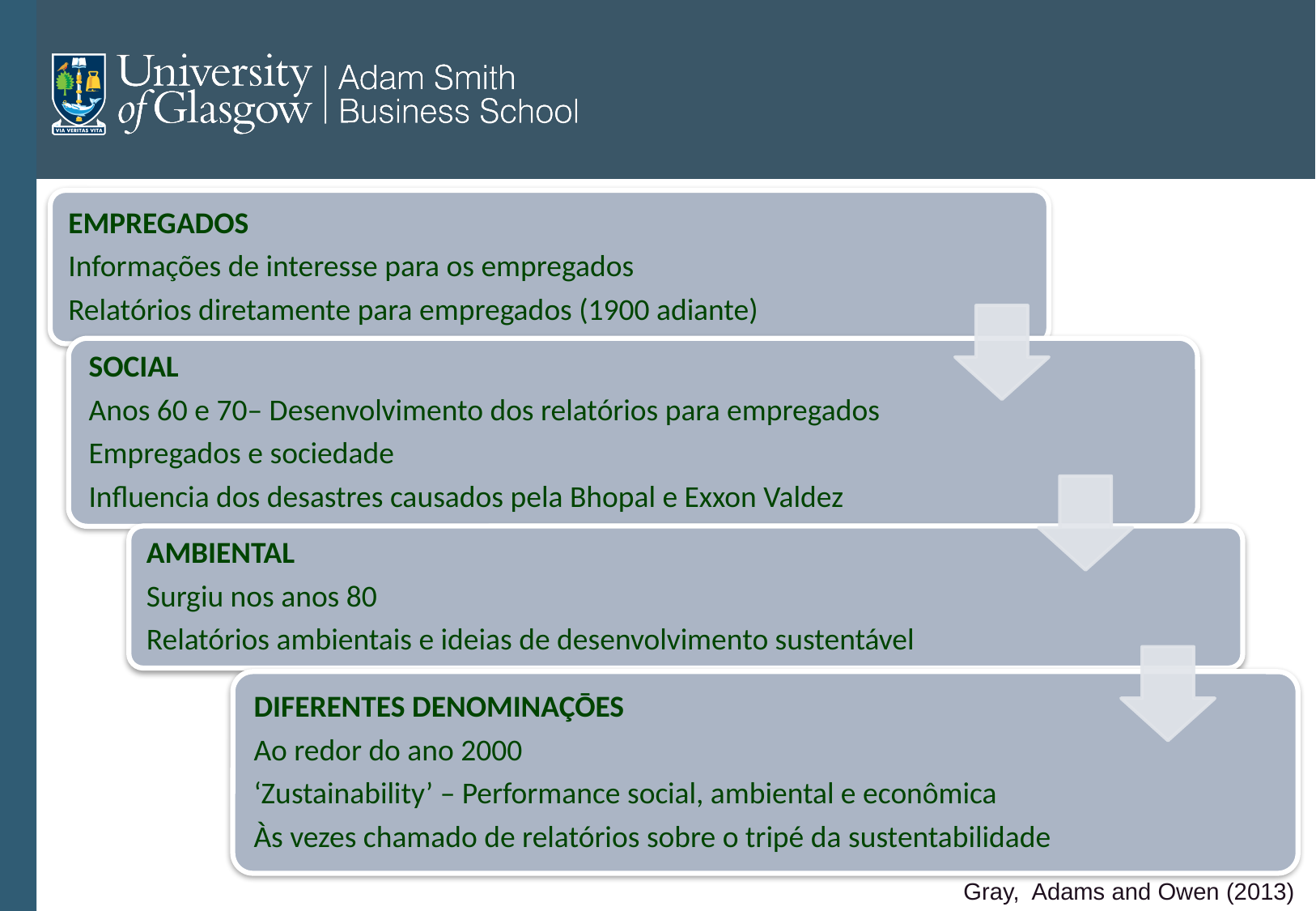

EMPREGADOS
Informações de interesse para os empregados
Relatórios diretamente para empregados (1900 adiante)
SOCIAL
Anos 60 e 70– Desenvolvimento dos relatórios para empregados
Empregados e sociedade
Influencia dos desastres causados pela Bhopal e Exxon Valdez
AMBIENTAL
Surgiu nos anos 80
Relatórios ambientais e ideias de desenvolvimento sustentável
DIFERENTES DENOMINAÇŌES
Ao redor do ano 2000
‘Zustainability’ – Performance social, ambiental e econômica
Às vezes chamado de relatórios sobre o tripé da sustentabilidade

Gray,  Adams and Owen (2013)